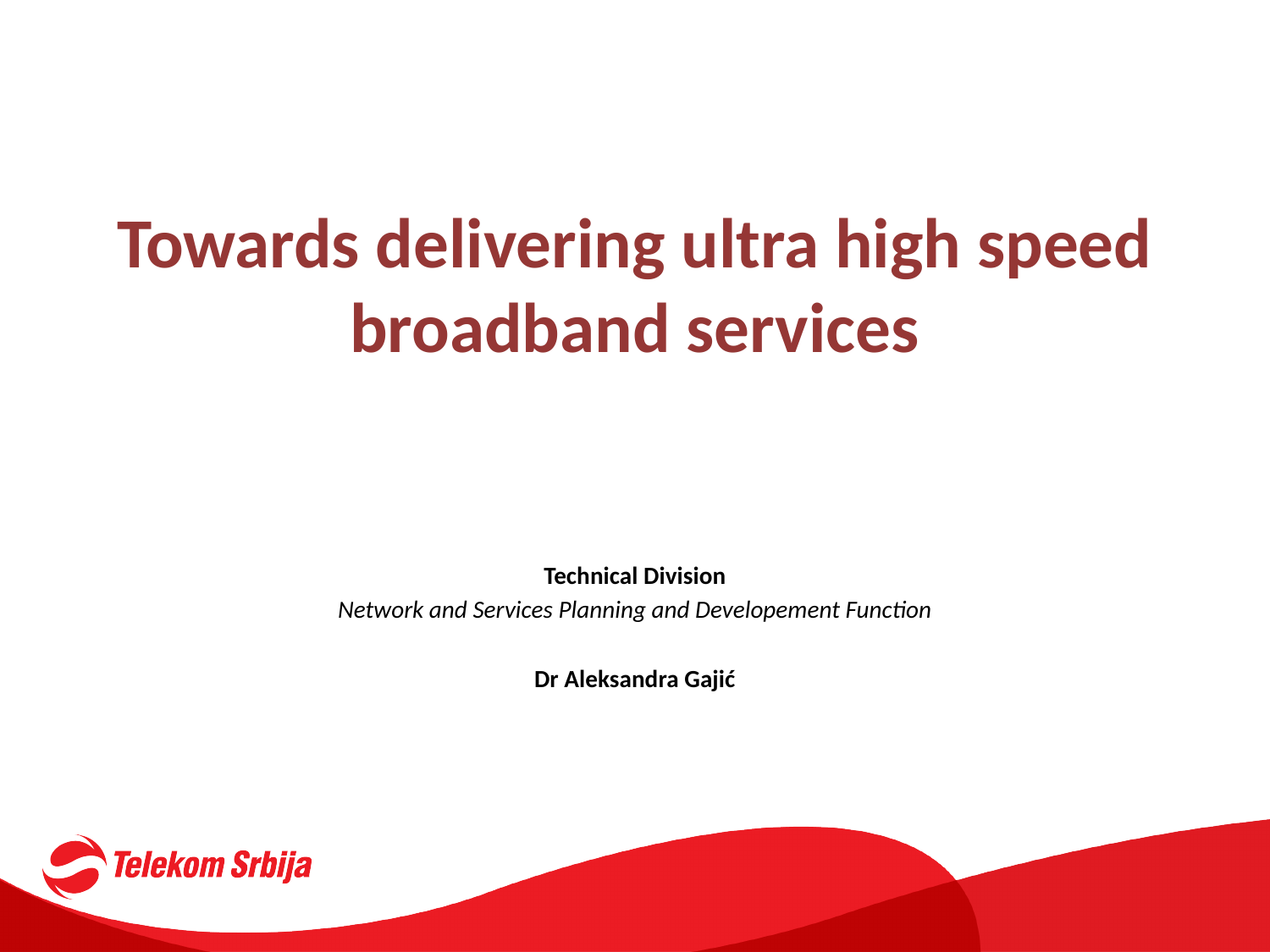

# Towards delivering ultra high speed broadband services

Technical Division
Network and Services Planning and Developement Function

Dr Aleksandra Gajić